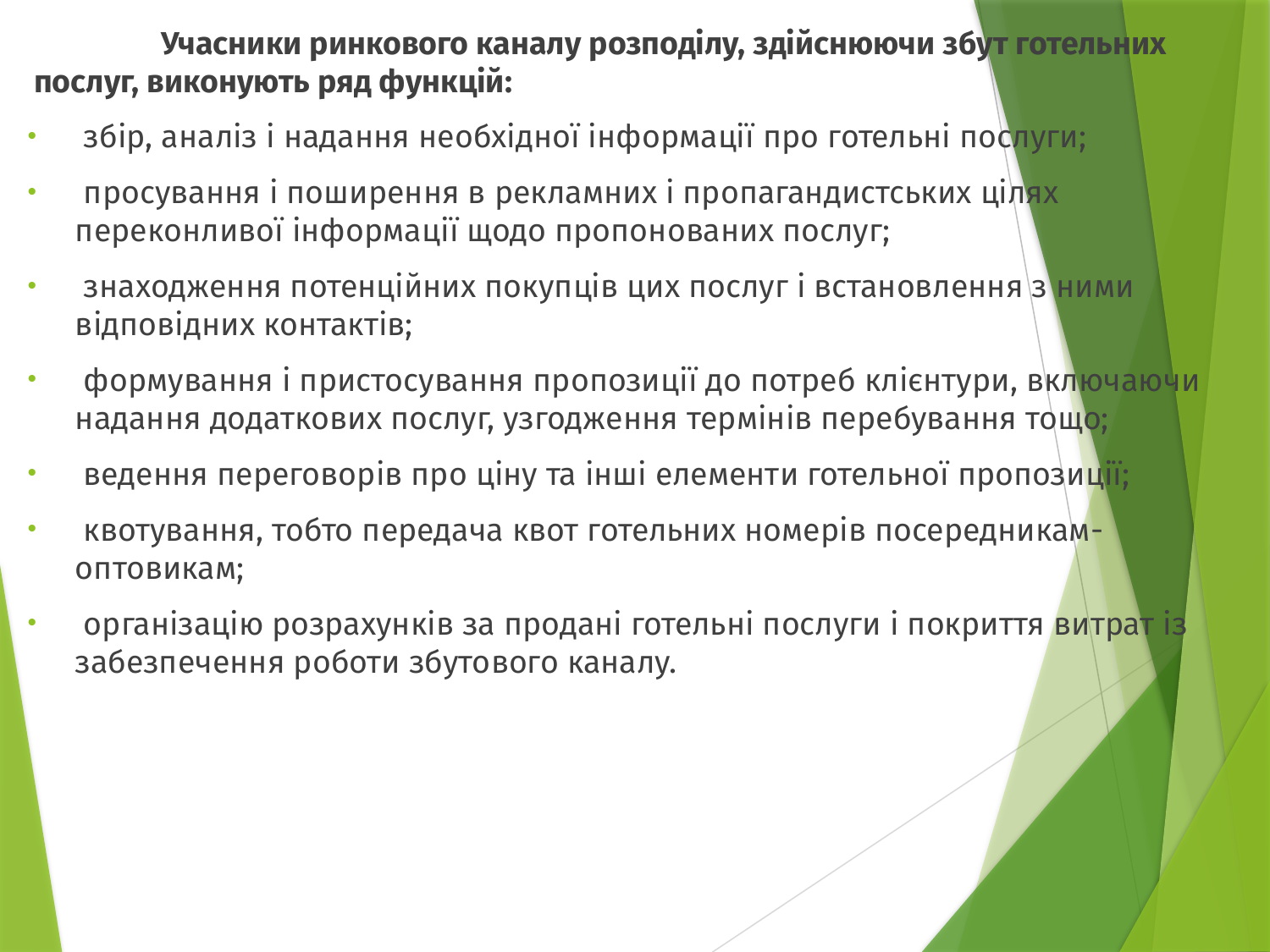

Учасники ринкового каналу розподілу, здійснюючи збут готельних послуг, виконують ряд функцій:
 збір, аналіз і надання необхідної інформації про готельні послуги;
 просування і поширення в рекламних і пропагандистських цілях переконливої інформації щодо пропонованих послуг;
 знаходження потенційних покупців цих послуг і встановлення з ними відповідних контактів;
 формування і пристосування пропозиції до потреб клієнтури, включаючи надання додаткових послуг, узгодження термінів перебування тощо;
 ведення переговорів про ціну та інші елементи готельної пропозиції;
 квотування, тобто передача квот готельних номерів посередникам-оптовикам;
 організацію розрахунків за продані готельні послуги і покриття витрат із забезпечення роботи збутового каналу.